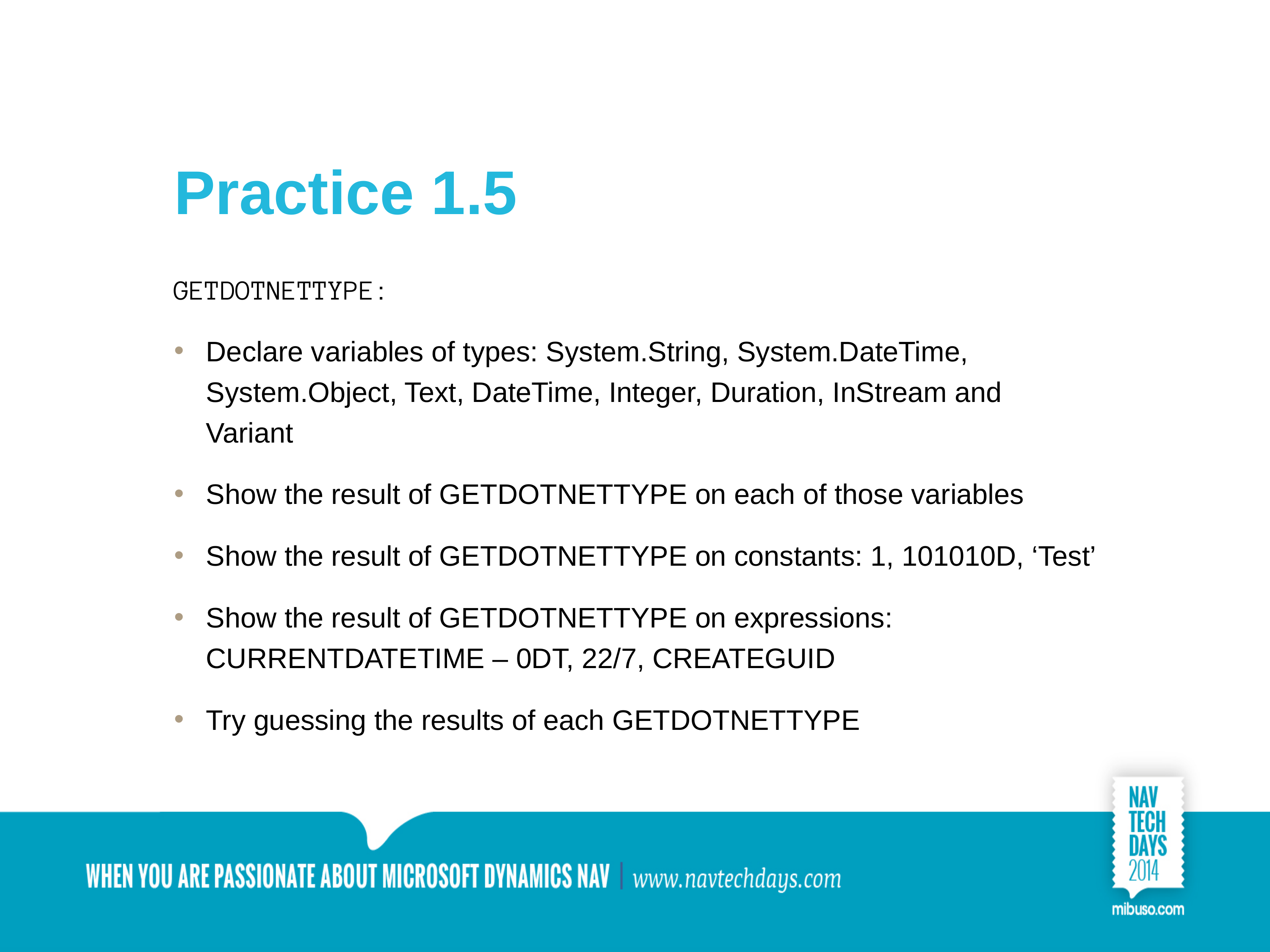

# Practice 1.5
GETDOTNETTYPE:
Declare variables of types: System.String, System.DateTime, System.Object, Text, DateTime, Integer, Duration, InStream and Variant
Show the result of GETDOTNETTYPE on each of those variables
Show the result of GETDOTNETTYPE on constants: 1, 101010D, ‘Test’
Show the result of GETDOTNETTYPE on expressions: CURRENTDATETIME – 0DT, 22/7, CREATEGUID
Try guessing the results of each GETDOTNETTYPE